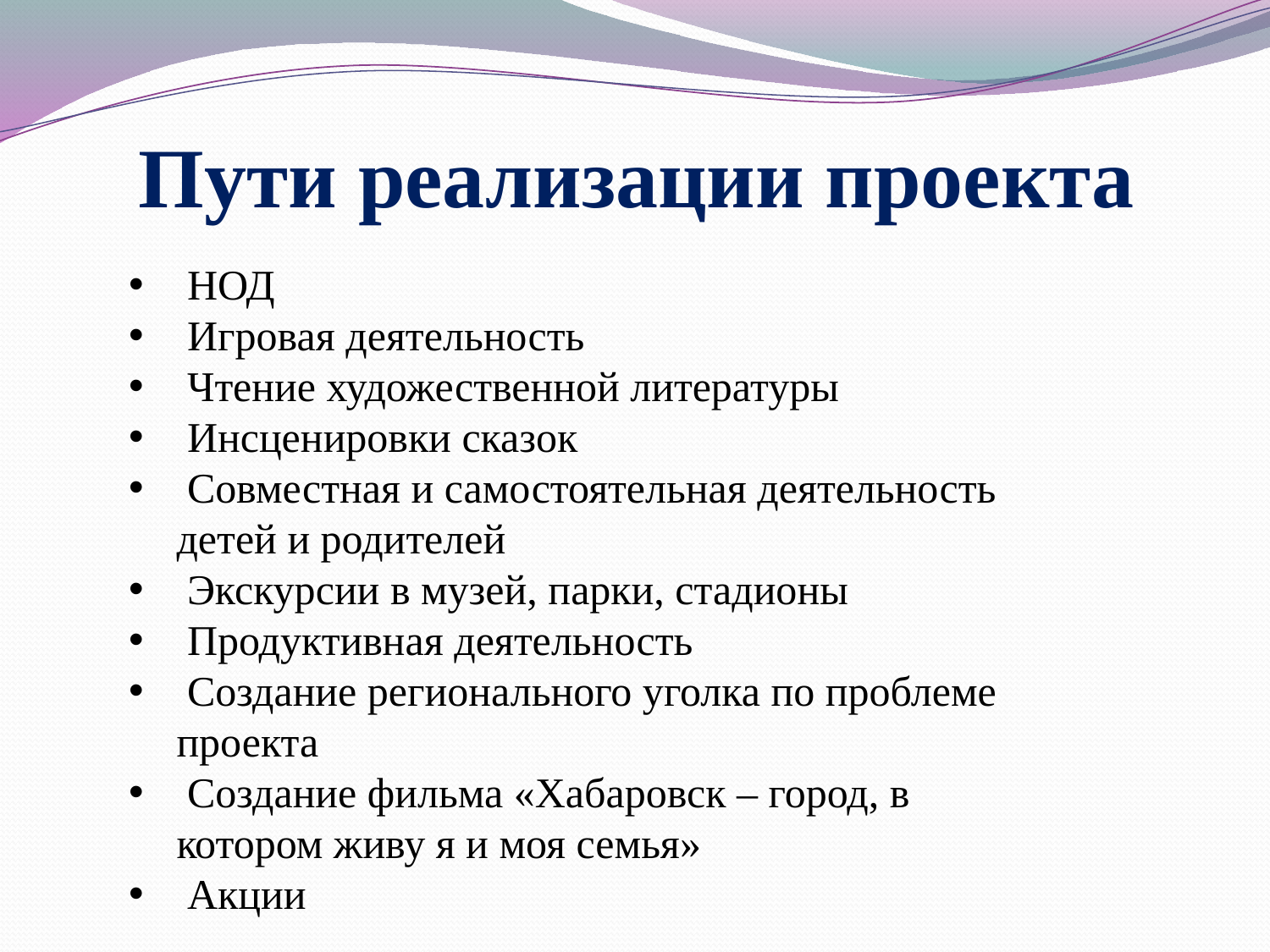

Пути реализации проекта

 НОД
 Игровая деятельность
 Чтение художественной литературы
 Инсценировки сказок
 Совместная и самостоятельная деятельность детей и родителей
 Экскурсии в музей, парки, стадионы
 Продуктивная деятельность
 Создание регионального уголка по проблеме проекта
 Создание фильма «Хабаровск – город, в котором живу я и моя семья»
 Акции